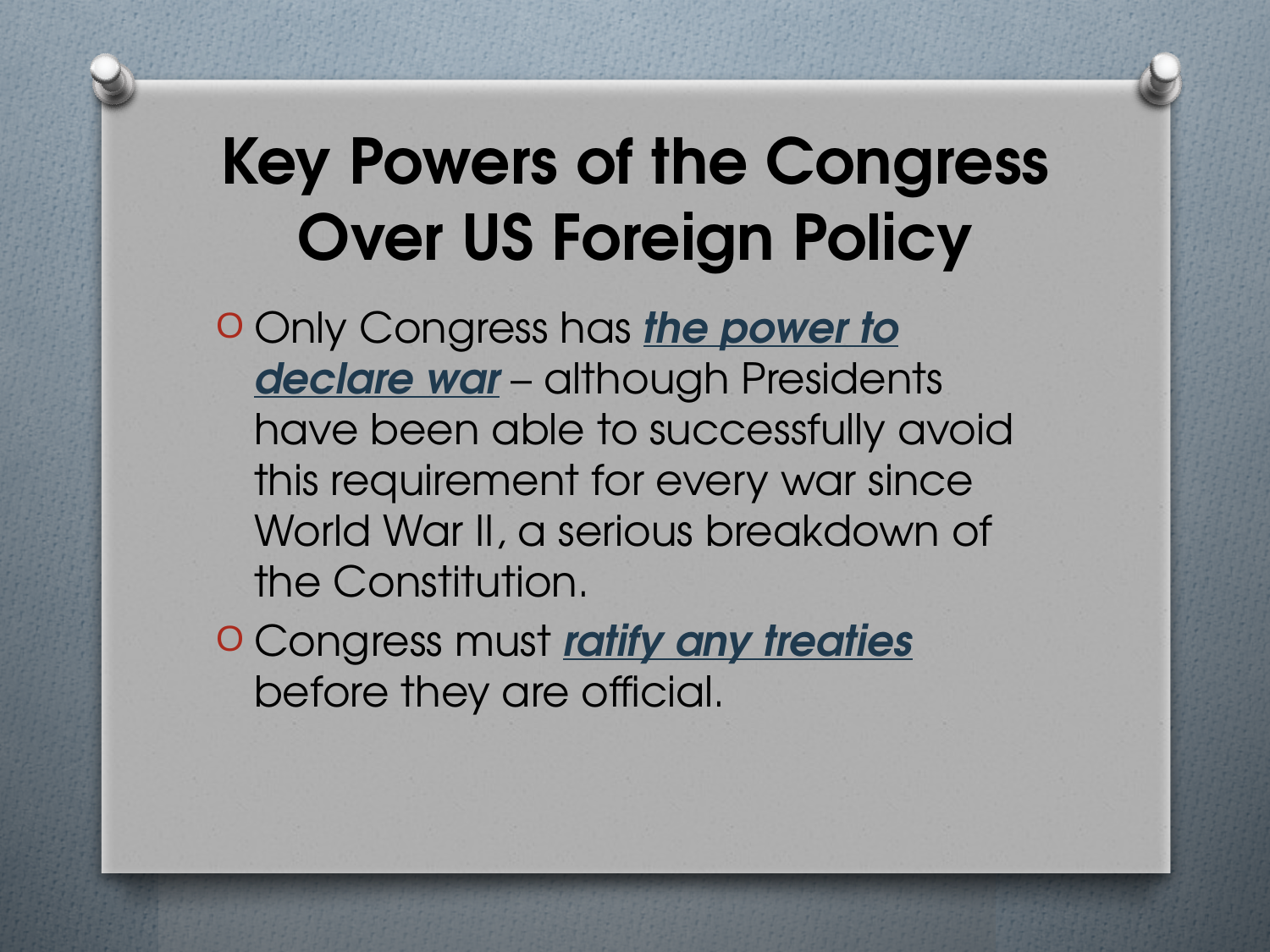

# Key Powers of the Congress Over US Foreign Policy
Only Congress has the power to declare war – although Presidents have been able to successfully avoid this requirement for every war since World War II, a serious breakdown of the Constitution.
Congress must ratify any treaties before they are official.